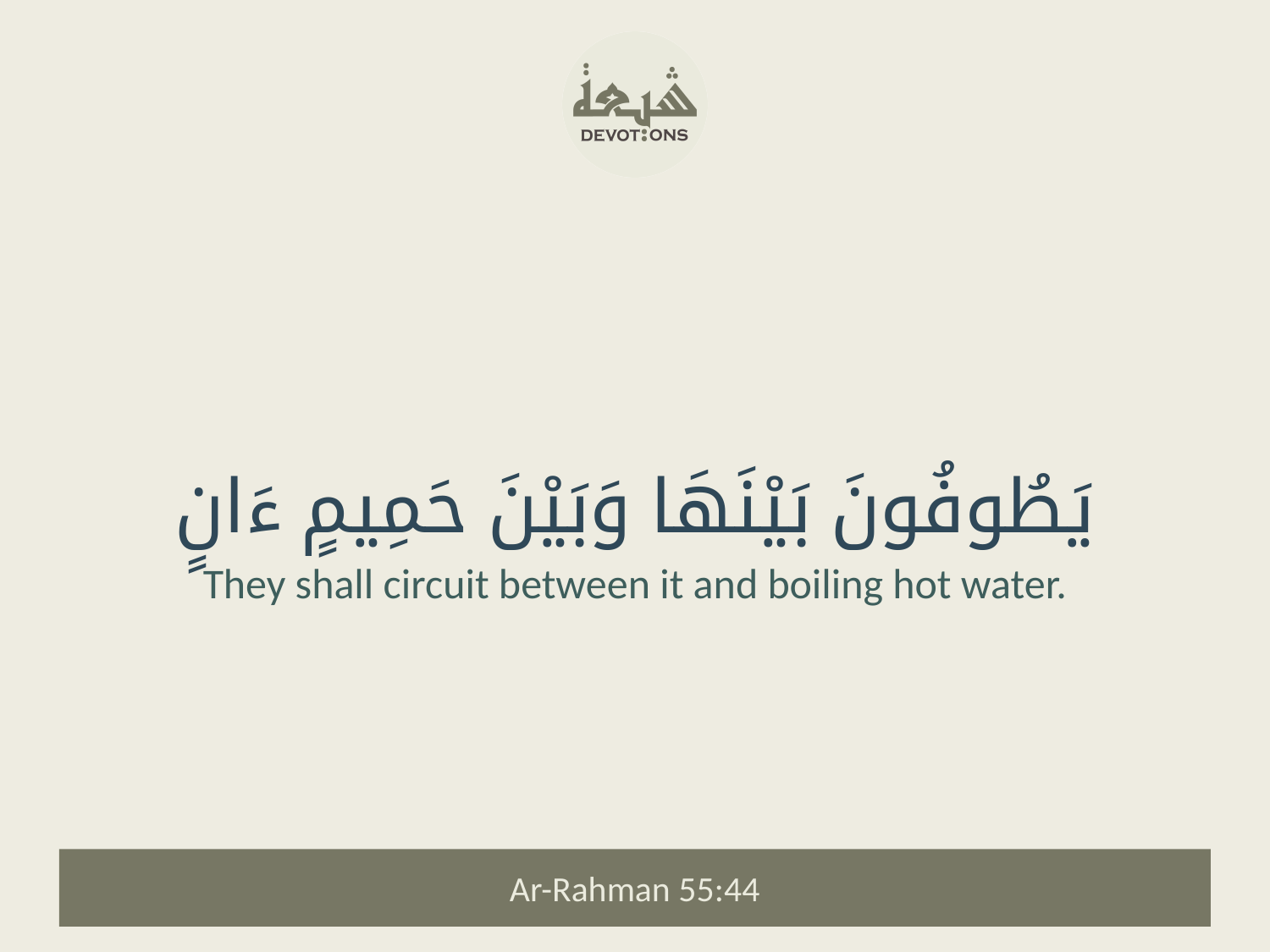

يَطُوفُونَ بَيْنَهَا وَبَيْنَ حَمِيمٍ ءَانٍ
They shall circuit between it and boiling hot water.
Ar-Rahman 55:44